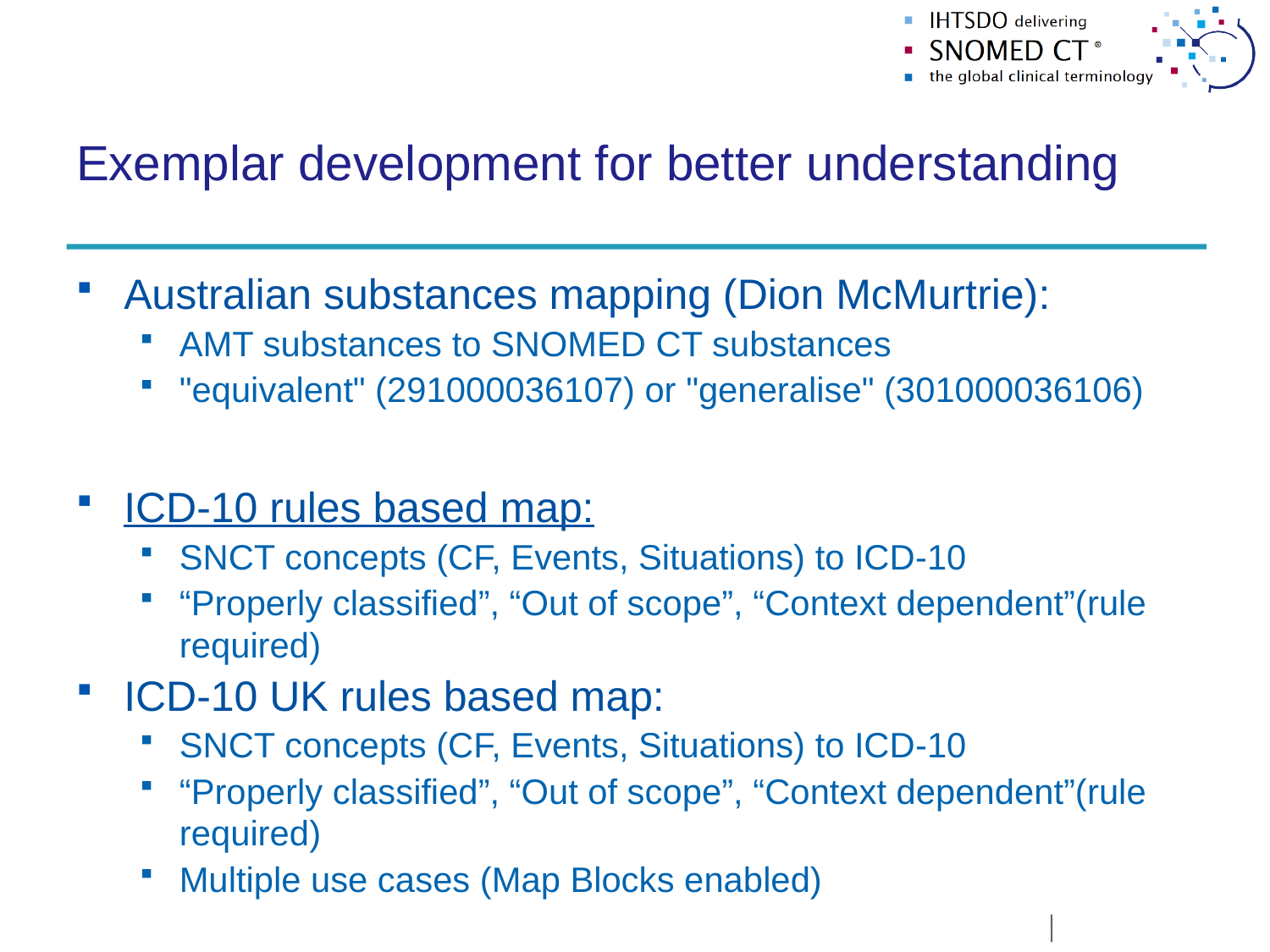

# Exemplar development for better understanding
Australian substances mapping (Dion McMurtrie):
AMT substances to SNOMED CT substances
"equivalent" (291000036107) or "generalise" (301000036106)

ICD-10 rules based map:
SNCT concepts (CF, Events, Situations) to ICD-10
“Properly classified”, “Out of scope”, “Context dependent”(rule required)
ICD-10 UK rules based map:
SNCT concepts (CF, Events, Situations) to ICD-10
“Properly classified”, “Out of scope”, “Context dependent”(rule required)
Multiple use cases (Map Blocks enabled)